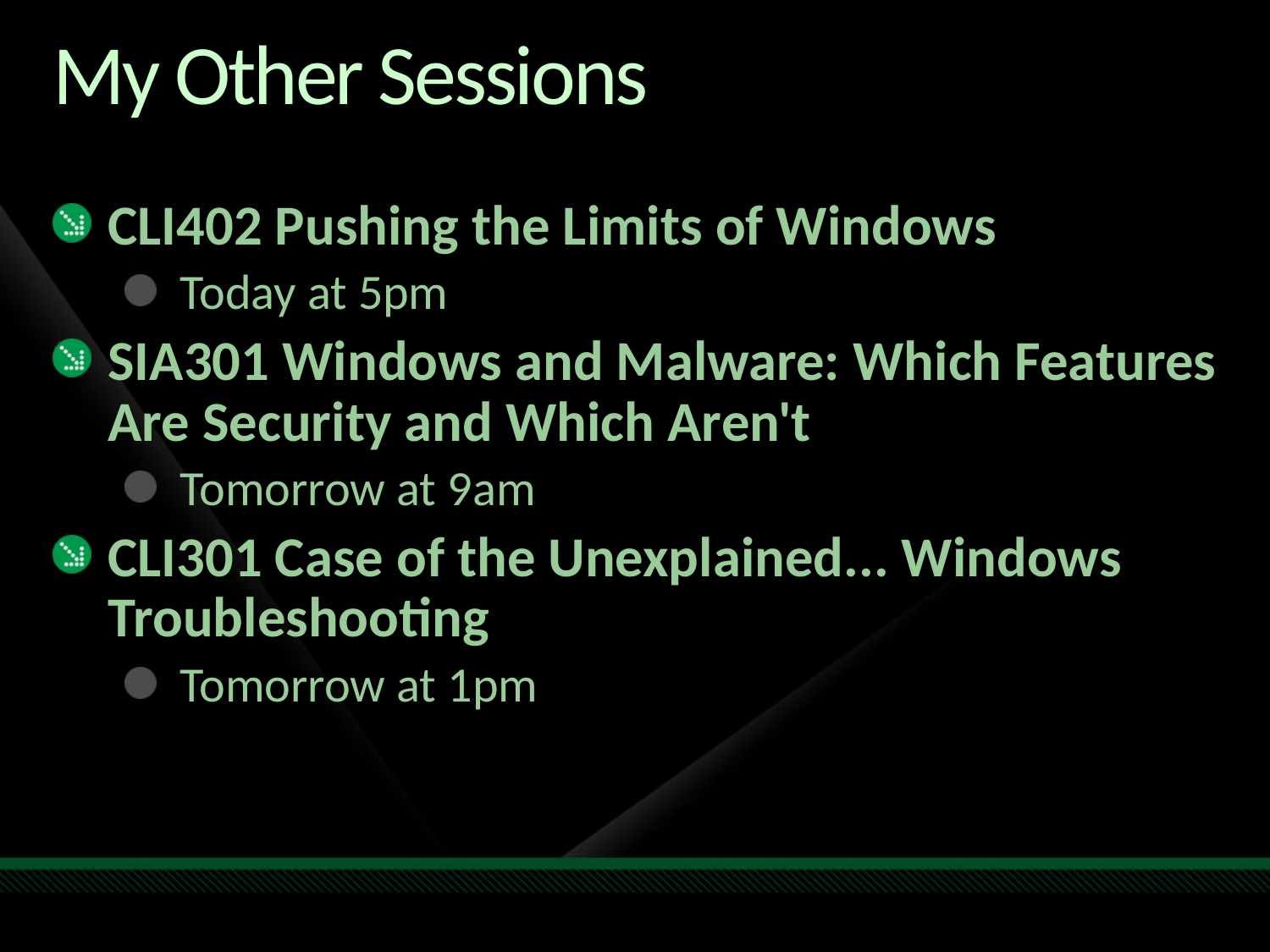

# My Other Sessions
CLI402 Pushing the Limits of Windows
Today at 5pm
SIA301 Windows and Malware: Which Features Are Security and Which Aren't
Tomorrow at 9am
CLI301 Case of the Unexplained... Windows Troubleshooting
Tomorrow at 1pm